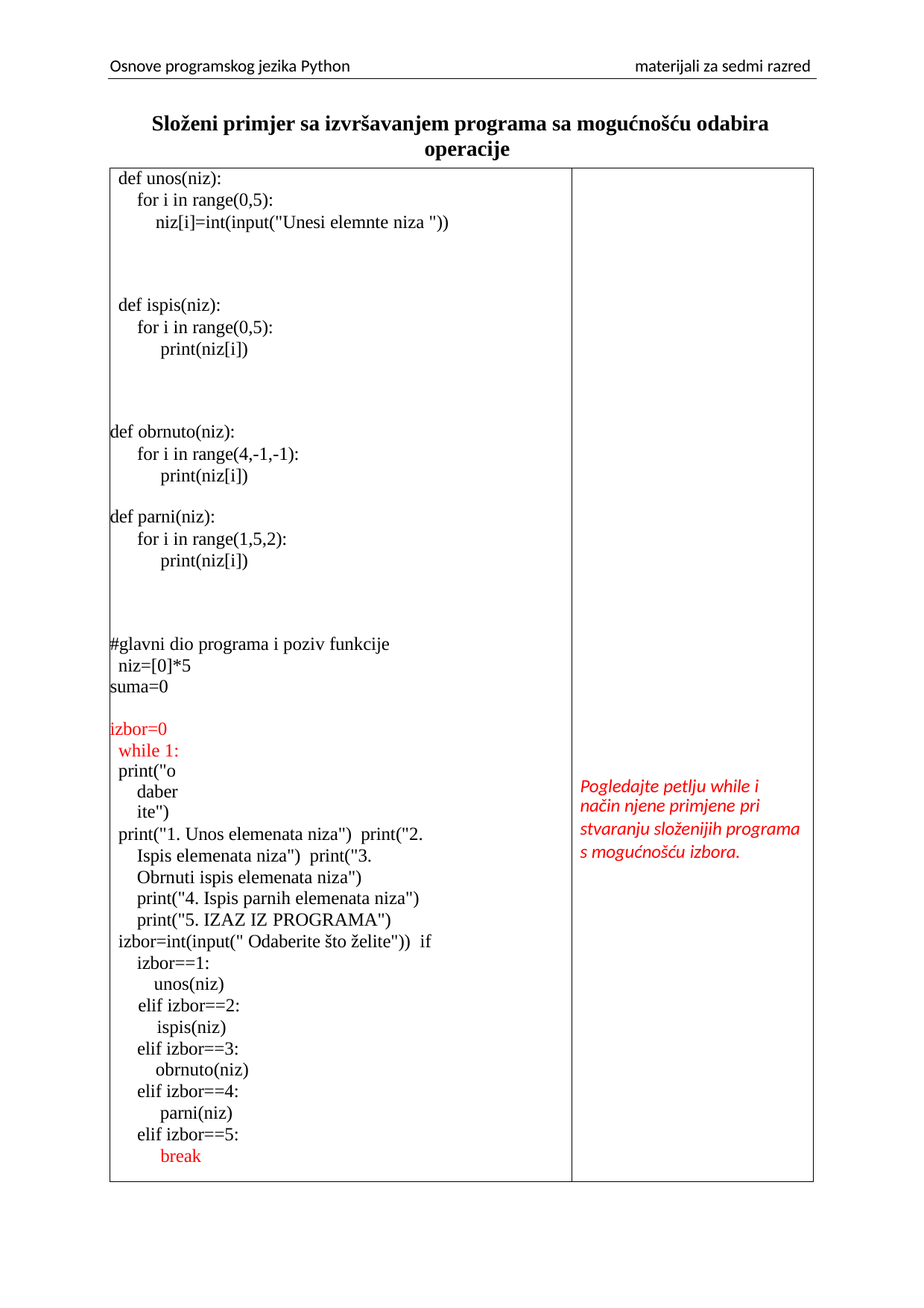

Osnove programskog jezika Python
materijali za sedmi razred

Složeni primjer sa izvršavanjem programa sa mogućnošću odabira  operacije
| def unos(niz): for i in range(0,5): niz[i]=int(input("Unesi elemnte niza ")) def ispis(niz): for i in range(0,5): print(niz[i]) def obrnuto(niz): for i in range(4,-1,-1): print(niz[i]) def parni(niz): for i in range(1,5,2): print(niz[i]) #glavni dio programa i poziv funkcije niz=[0]\*5 suma=0 izbor=0 while 1: print("odaberite") print("1. Unos elemenata niza") print("2. Ispis elemenata niza") print("3. Obrnuti ispis elemenata niza") print("4. Ispis parnih elemenata niza") print("5. IZAZ IZ PROGRAMA") izbor=int(input(" Odaberite što želite")) if izbor==1: unos(niz) elif izbor==2: ispis(niz) elif izbor==3: obrnuto(niz) elif izbor==4: parni(niz) elif izbor==5: break | Pogledajte petlju while i način njene primjene pri stvaranju složenijih programa s mogućnošću izbora. |
| --- | --- |